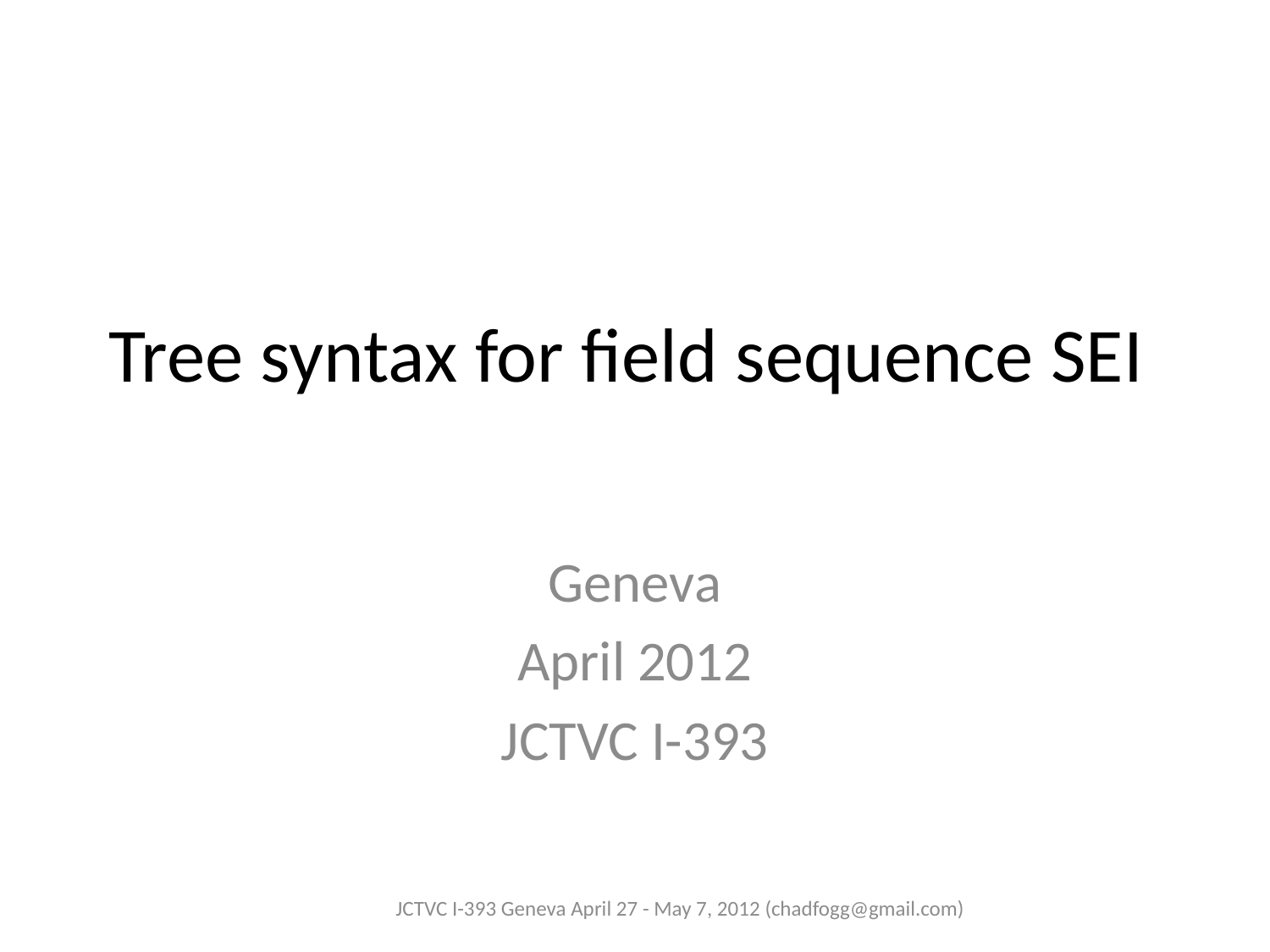

# Tree syntax for field sequence SEI
Geneva
April 2012
JCTVC I-393
JCTVC I-393 Geneva April 27 - May 7, 2012 (chadfogg@gmail.com)